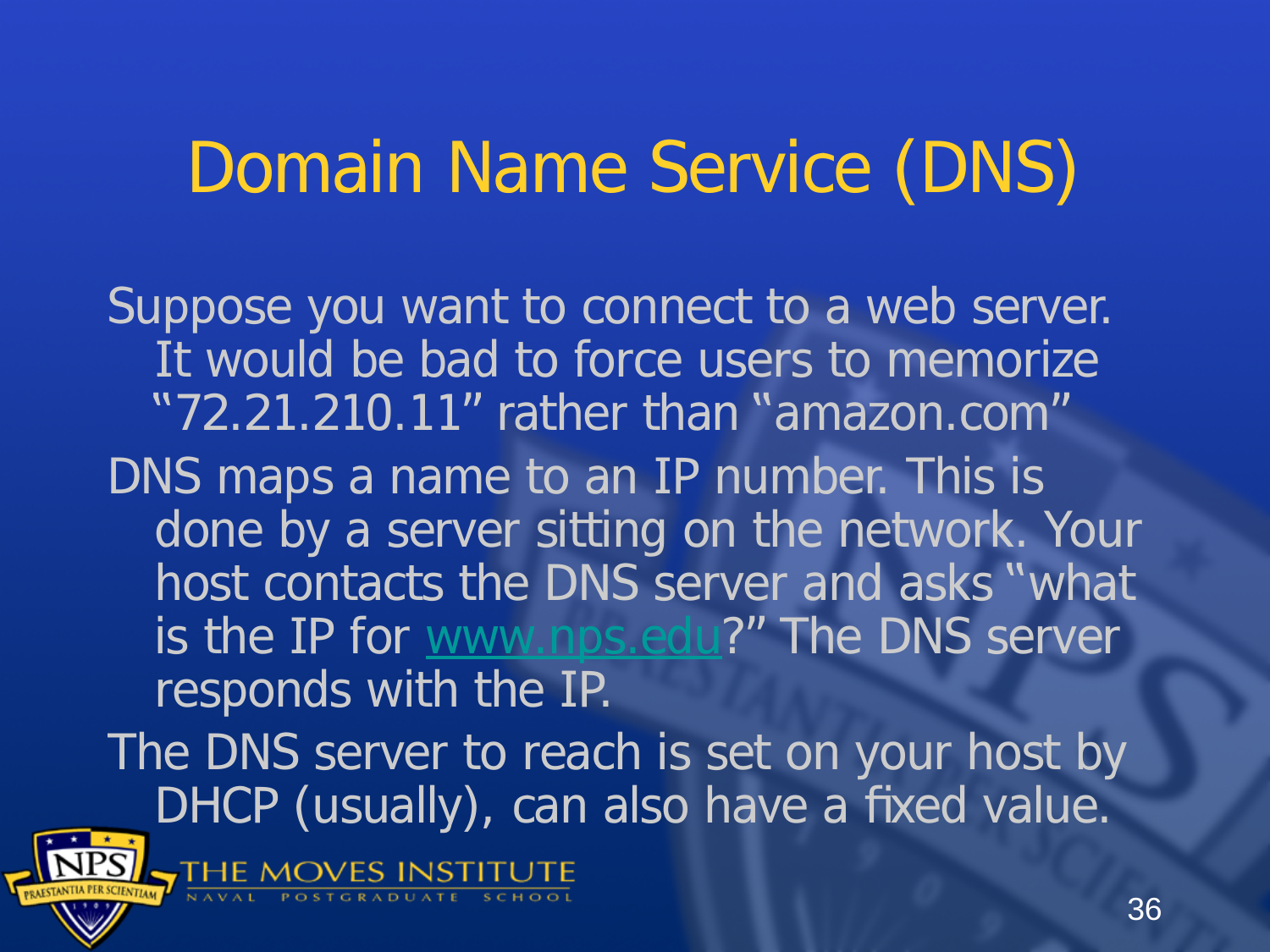

# Domain Name Service (DNS)
Suppose you want to connect to a web server. It would be bad to force users to memorize “72.21.210.11” rather than “amazon.com”
DNS maps a name to an IP number. This is done by a server sitting on the network. Your host contacts the DNS server and asks “what is the IP for www.nps.edu?” The DNS server responds with the IP.
The DNS server to reach is set on your host by DHCP (usually), can also have a fixed value.
36